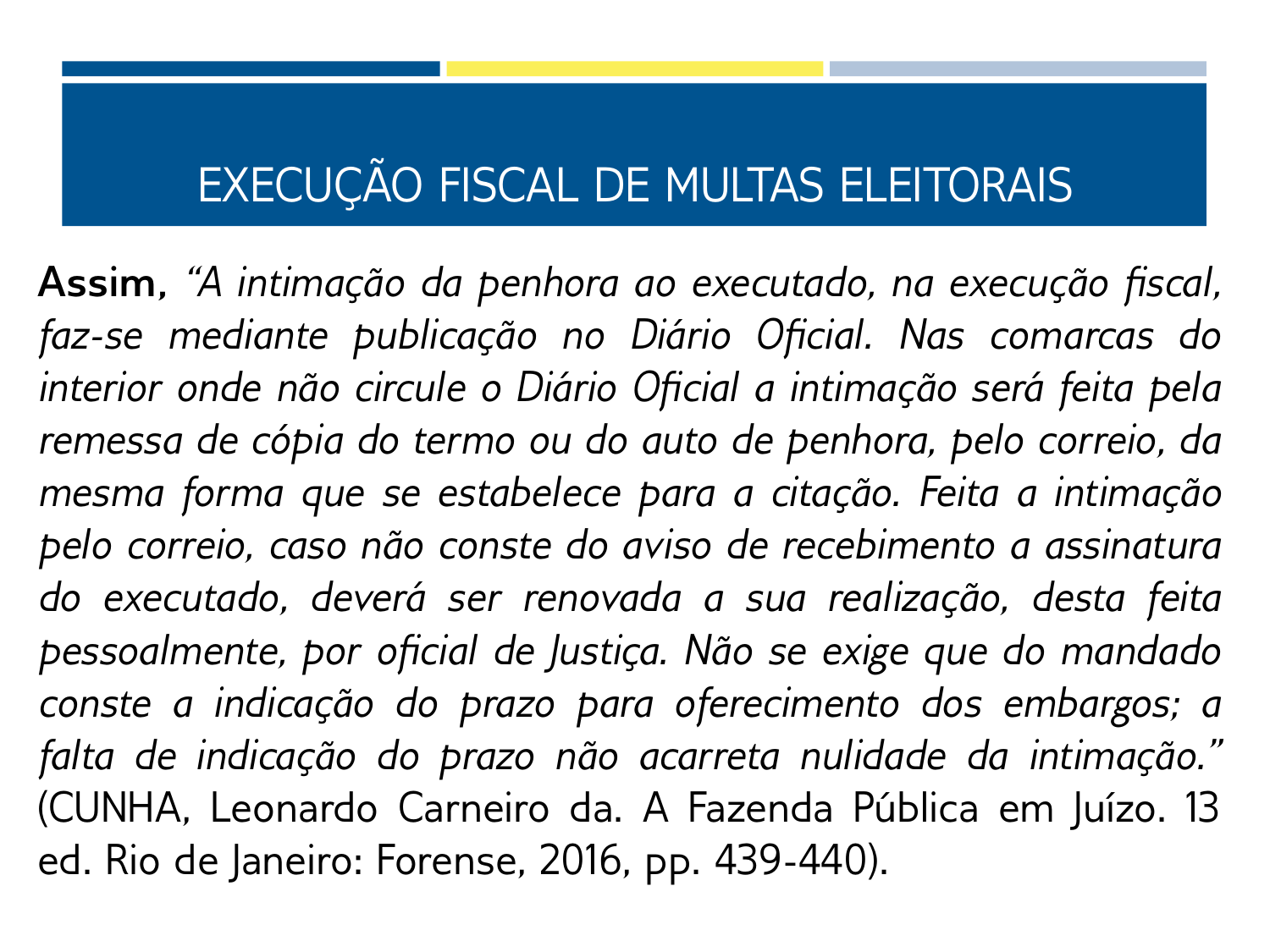

# EXECUÇÃO FISCAL DE MULTAS ELEITORAIS
Assim, “A intimação da penhora ao executado, na execução fiscal, faz-se mediante publicação no Diário Oficial. Nas comarcas do interior onde não circule o Diário Oficial a intimação será feita pela remessa de cópia do termo ou do auto de penhora, pelo correio, da mesma forma que se estabelece para a citação. Feita a intimação pelo correio, caso não conste do aviso de recebimento a assinatura do executado, deverá ser renovada a sua realização, desta feita pessoalmente, por oficial de Justiça. Não se exige que do mandado conste a indicação do prazo para oferecimento dos embargos; a falta de indicação do prazo não acarreta nulidade da intimação.” (CUNHA, Leonardo Carneiro da. A Fazenda Pública em Juízo. 13 ed. Rio de Janeiro: Forense, 2016, pp. 439-440).